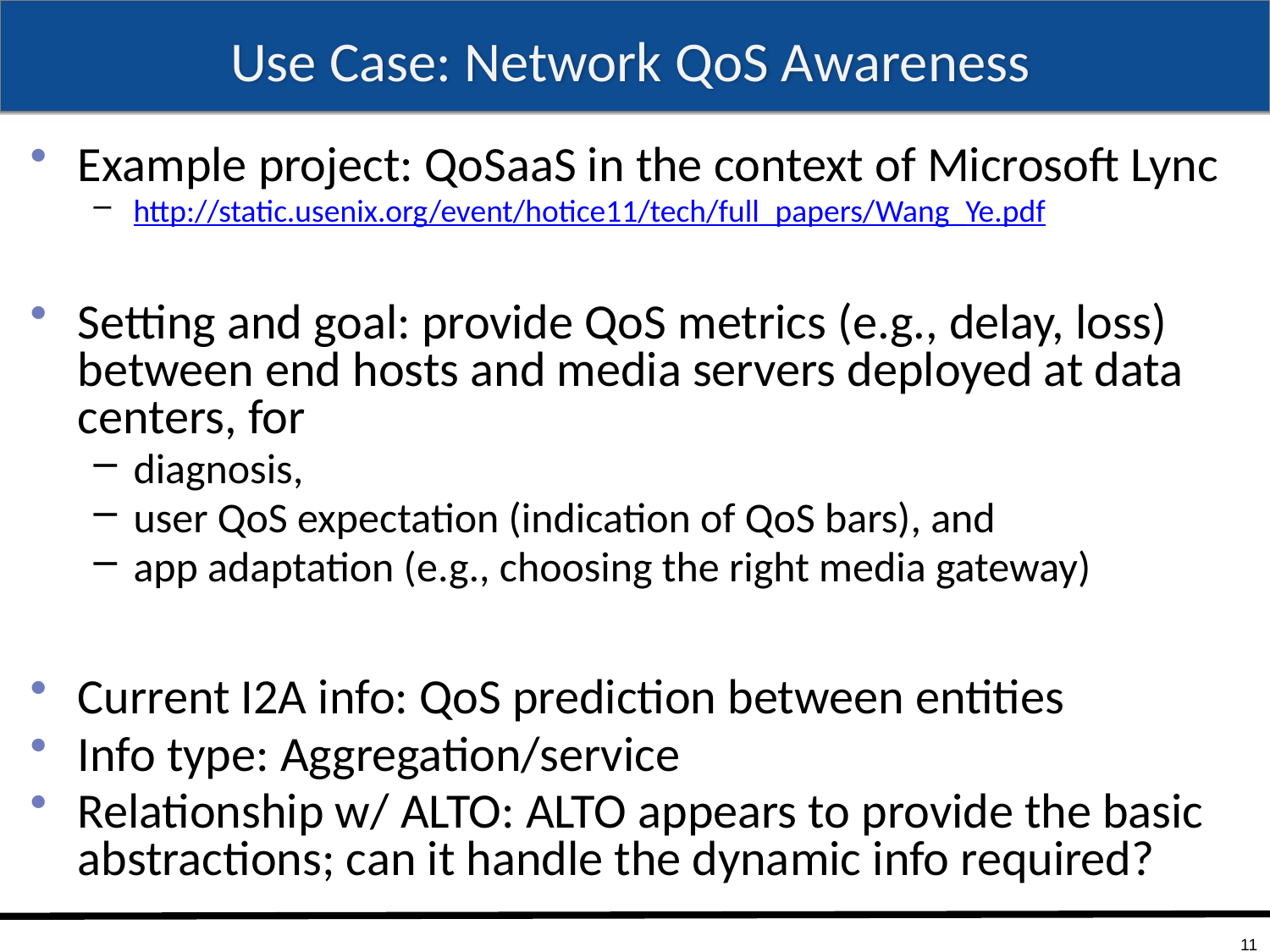

# Use Case: Network QoS Awareness
Example project: QoSaaS in the context of Microsoft Lync
http://static.usenix.org/event/hotice11/tech/full_papers/Wang_Ye.pdf

Setting and goal: provide QoS metrics (e.g., delay, loss) between end hosts and media servers deployed at data centers, for
diagnosis,
user QoS expectation (indication of QoS bars), and
app adaptation (e.g., choosing the right media gateway)

Current I2A info: QoS prediction between entities
Info type: Aggregation/service
Relationship w/ ALTO: ALTO appears to provide the basic abstractions; can it handle the dynamic info required?
11